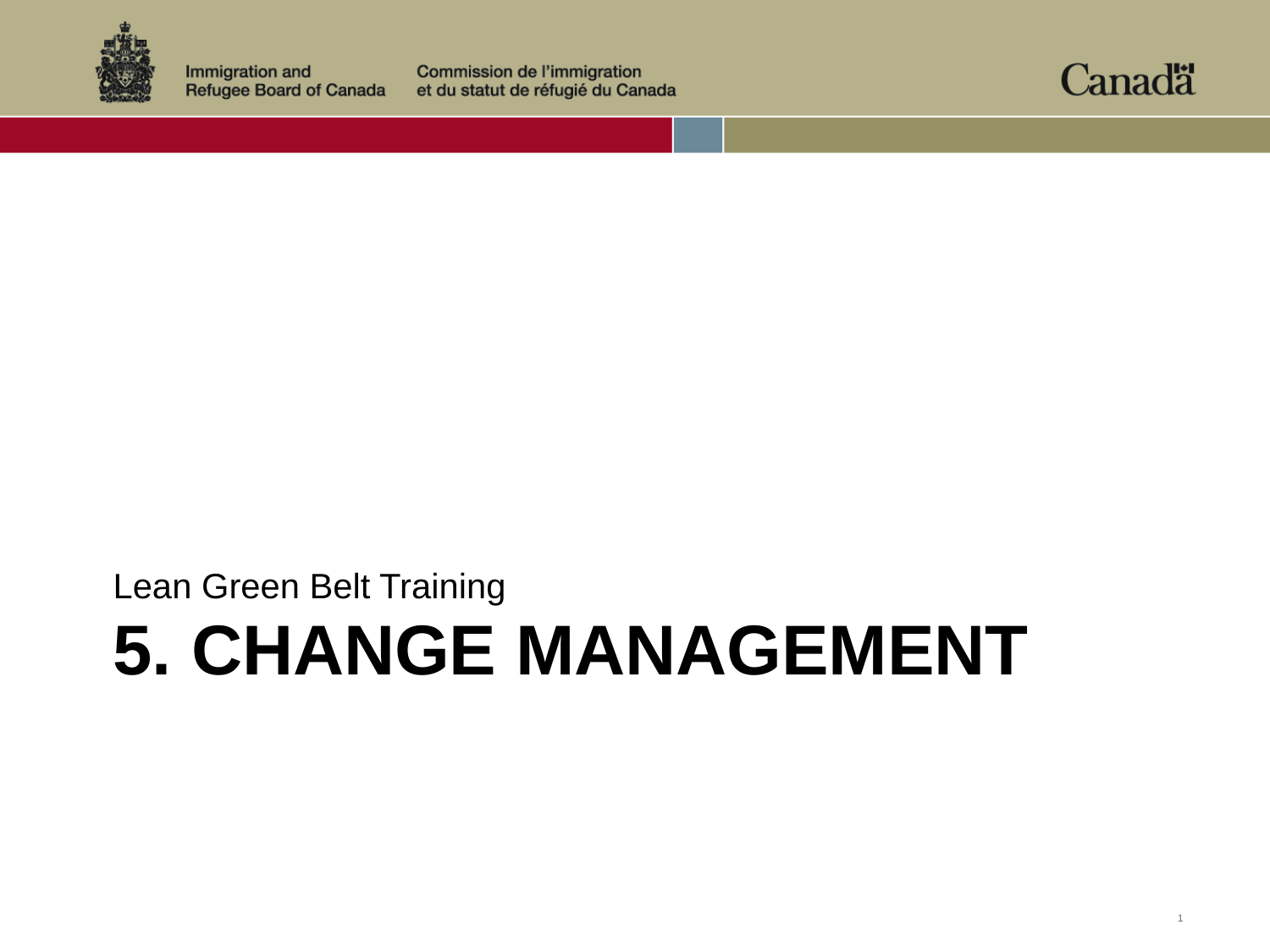

Lean Green Belt Training
# 5. Change management
1